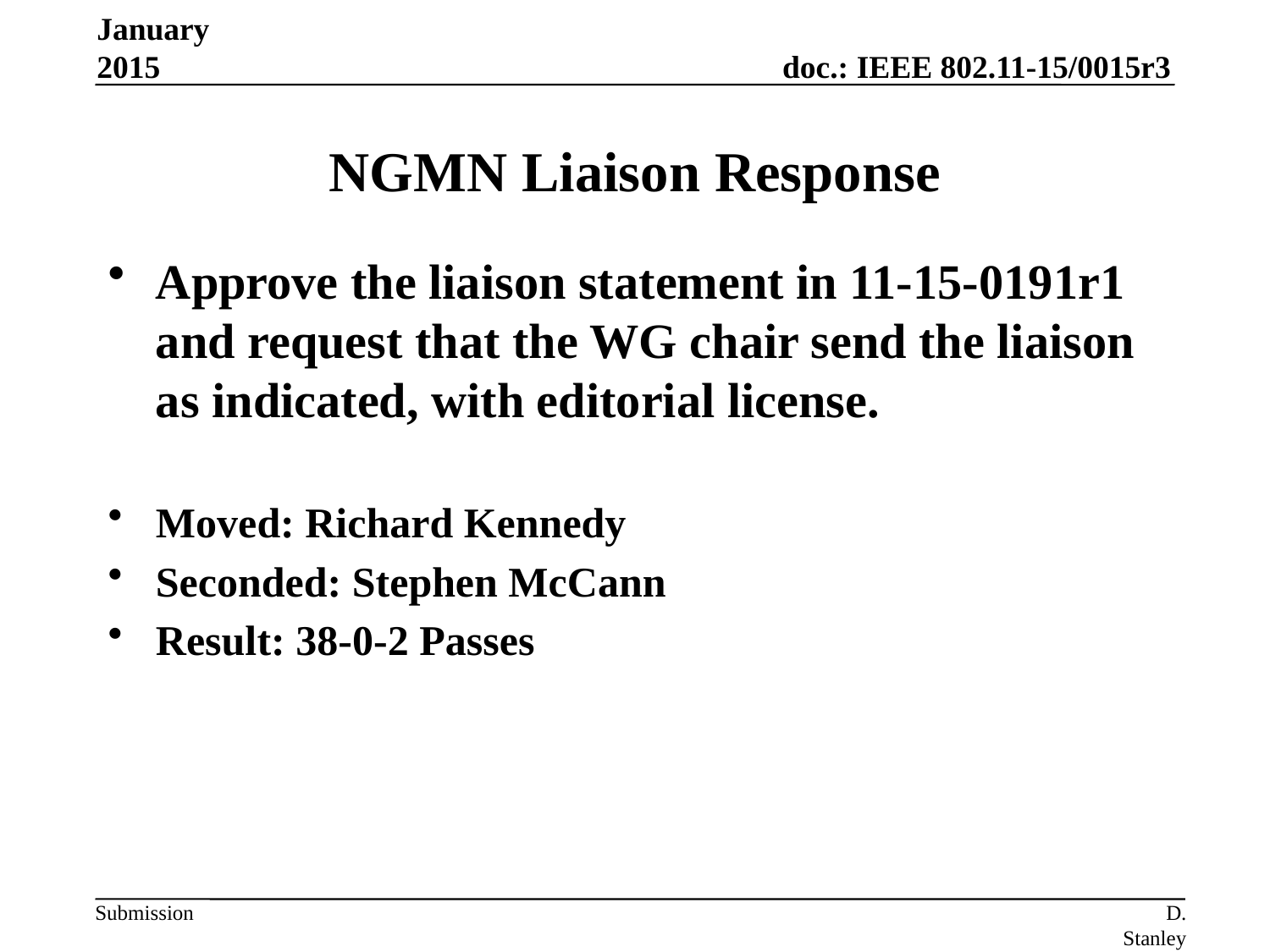

January 2015
# NGMN Liaison Response
Approve the liaison statement in 11-15-0191r1 and request that the WG chair send the liaison as indicated, with editorial license.

Moved: Richard Kennedy
Seconded: Stephen McCann
Result: 38-0-2 Passes

D. Stanley Aruba Networks